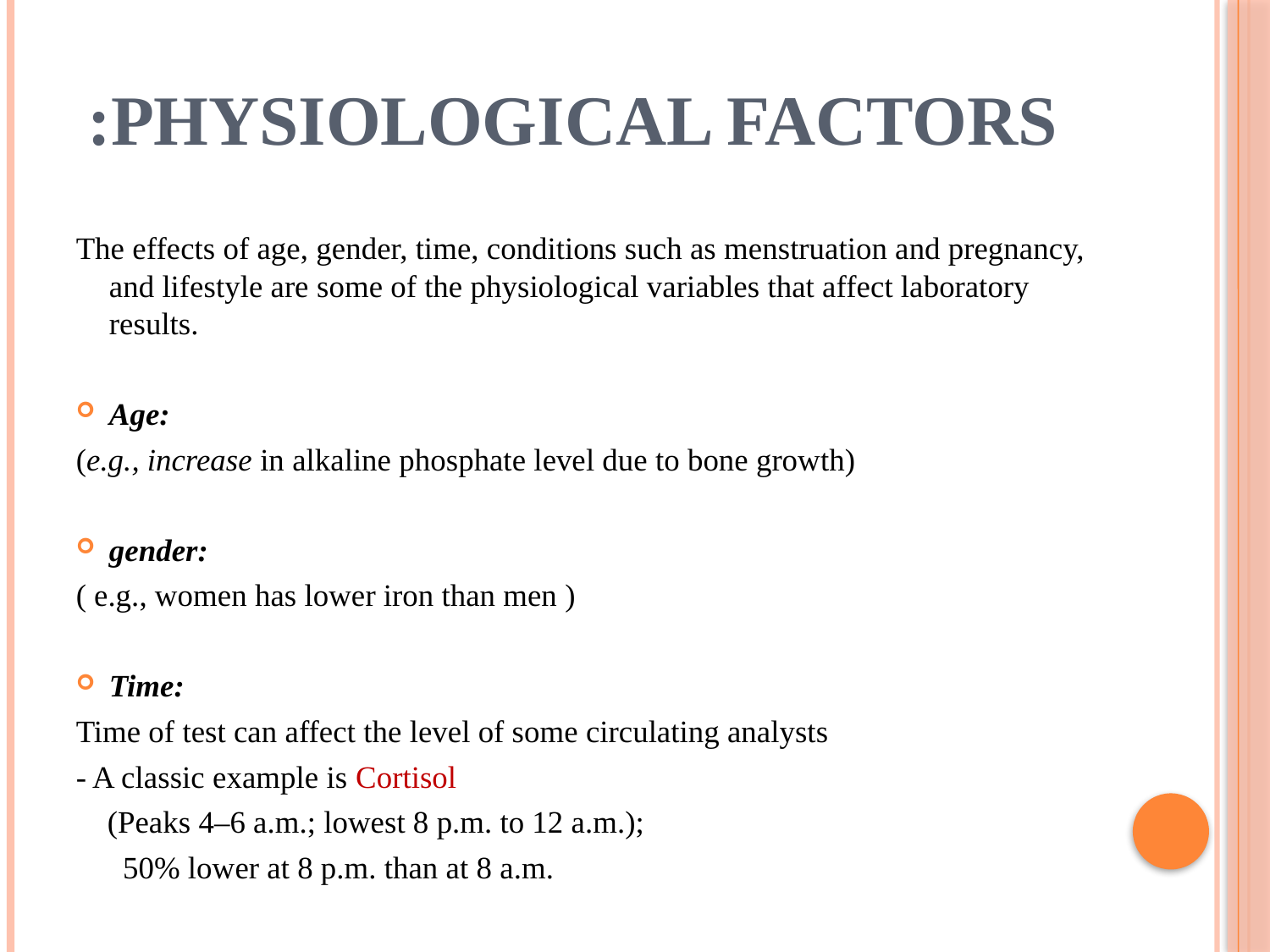

# Physiological factors:
The effects of age, gender, time, conditions such as menstruation and pregnancy, and lifestyle are some of the physiological variables that affect laboratory results.

Age:
(e.g., increase in alkaline phosphate level due to bone growth)

gender:
( e.g., women has lower iron than men )

Time:
Time of test can affect the level of some circulating analysts
- A classic example is Cortisol
    (Peaks 4–6 a.m.; lowest 8 p.m. to 12 a.m.);
      50% lower at 8 p.m. than at 8 a.m.